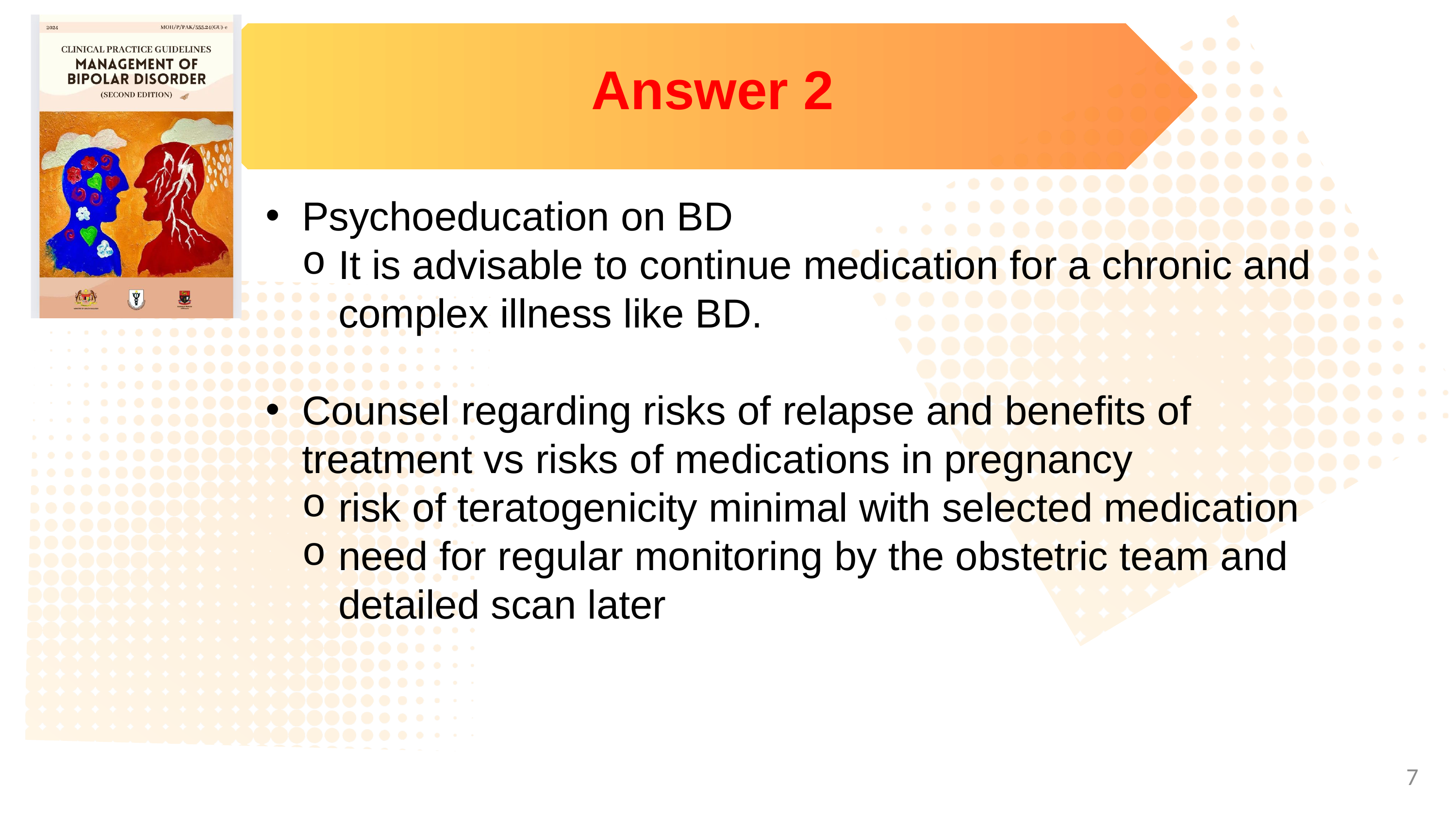

Answer 2

Psychoeducation on BD
It is advisable to continue medication for a chronic and complex illness like BD.

Counsel regarding risks of relapse and benefits of treatment vs risks of medications in pregnancy
risk of teratogenicity minimal with selected medication
need for regular monitoring by the obstetric team and detailed scan later

7